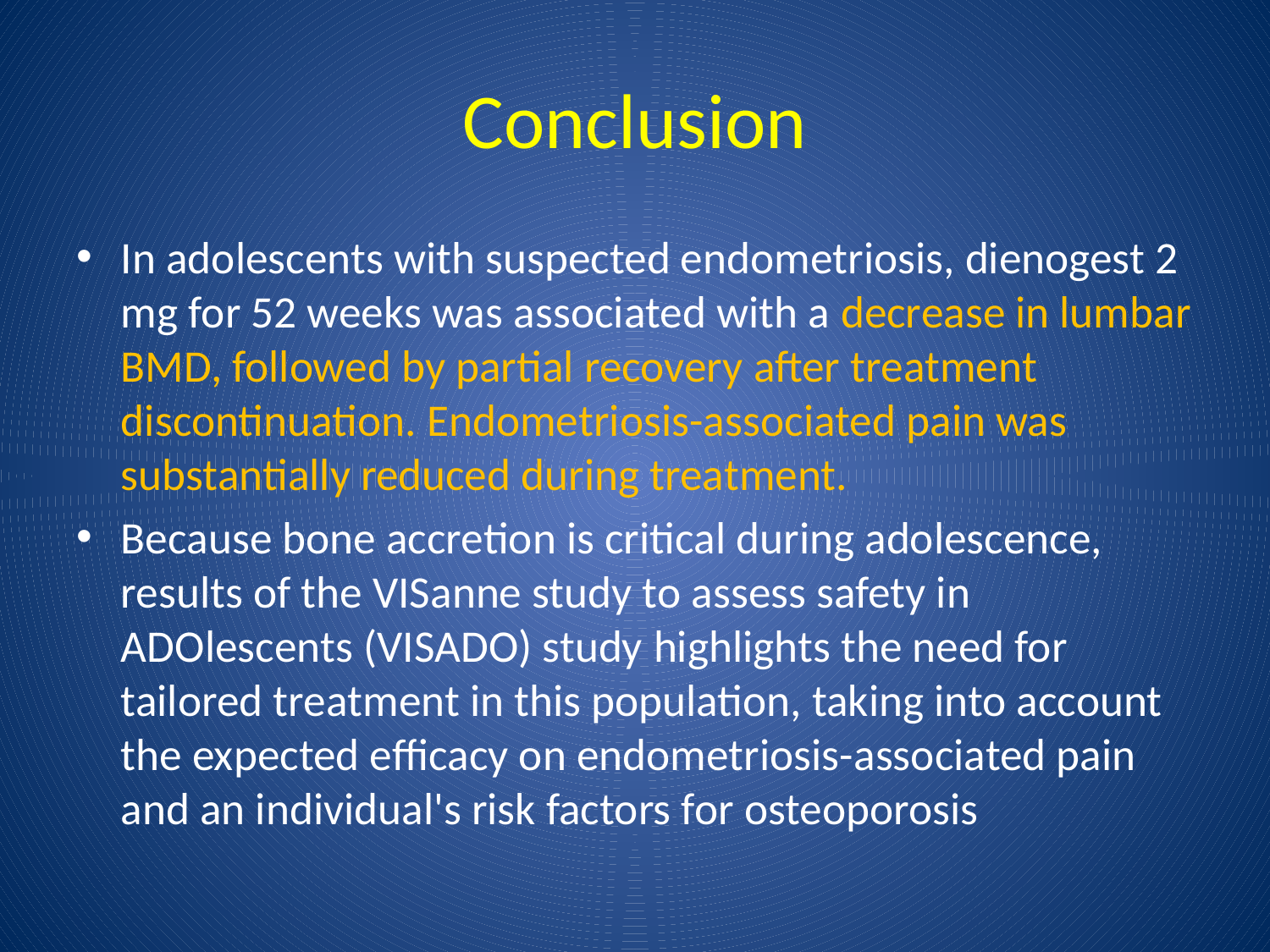

# Conclusion
In adolescents with suspected endometriosis, dienogest 2 mg for 52 weeks was associated with a decrease in lumbar BMD, followed by partial recovery after treatment discontinuation. Endometriosis-associated pain was substantially reduced during treatment.
Because bone accretion is critical during adolescence, results of the VISanne study to assess safety in ADOlescents (VISADO) study highlights the need for tailored treatment in this population, taking into account the expected efficacy on endometriosis-associated pain and an individual's risk factors for osteoporosis